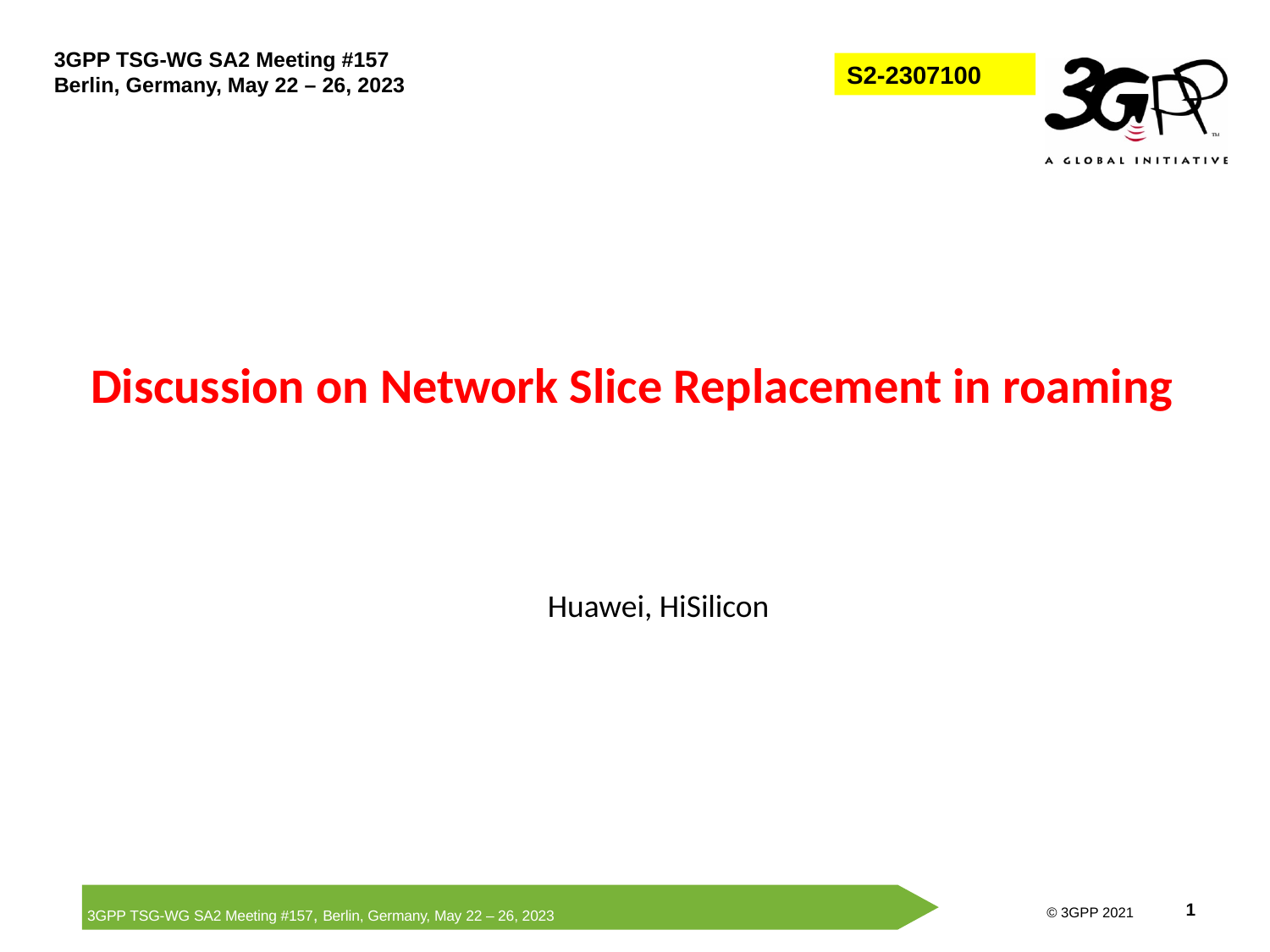

S2-2307100
# Discussion on Network Slice Replacement in roaming
Huawei, HiSilicon